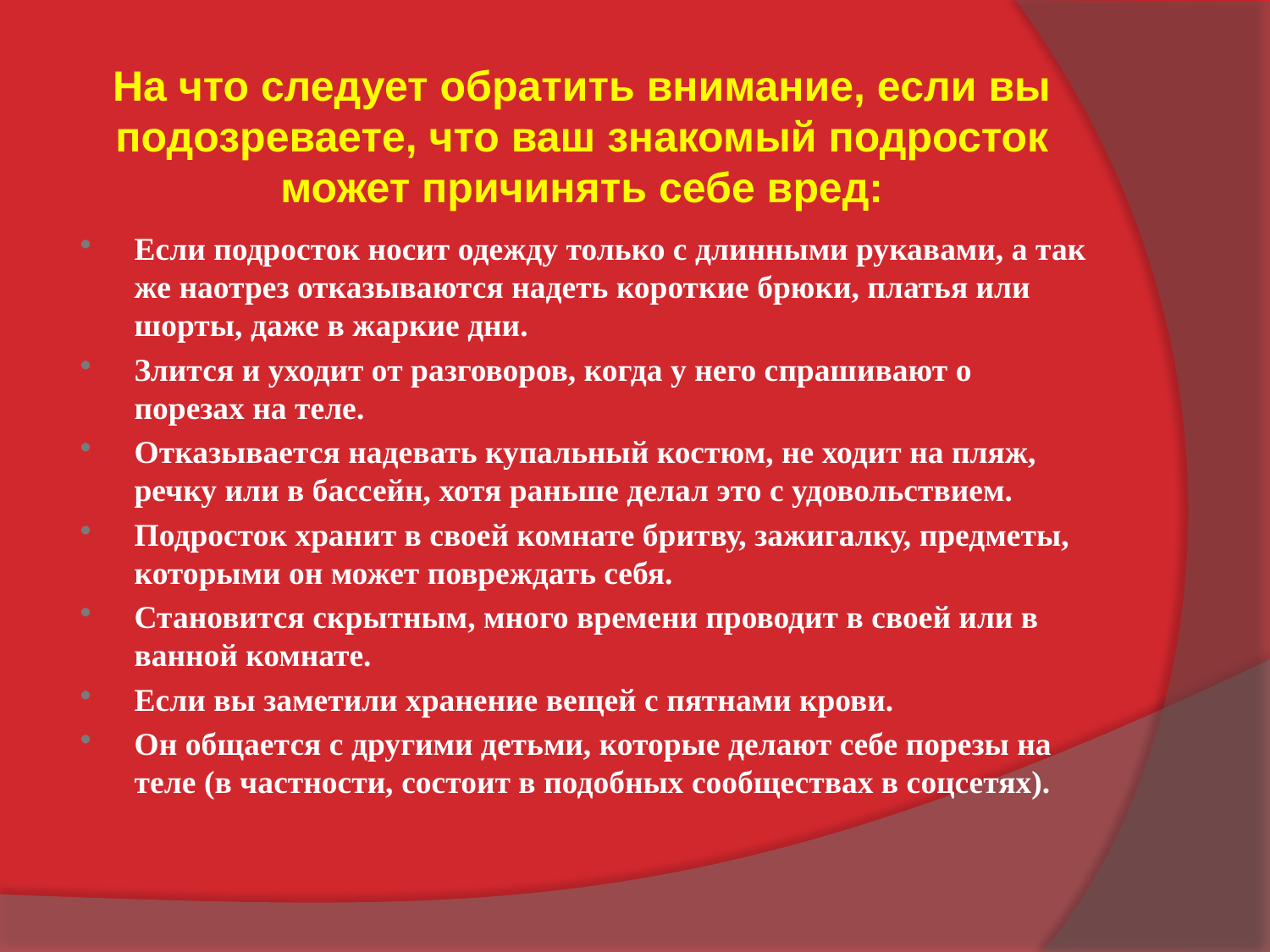

# На что следует обратить внимание, если вы подозреваете, что ваш знакомый подросток может причинять себе вред:
Если подросток носит одежду только с длинными рукавами, а так же наотрез отказываются надеть короткие брюки, платья или шорты, даже в жаркие дни.
Злится и уходит от разговоров, когда у него спрашивают о порезах на теле.
Отказывается надевать купальный костюм, не ходит на пляж, речку или в бассейн, хотя раньше делал это с удовольствием.
Подросток хранит в своей комнате бритву, зажигалку, предметы, которыми он может повреждать себя.
Становится скрытным, много времени проводит в своей или в ванной комнате.
Если вы заметили хранение вещей с пятнами крови.
Он общается с другими детьми, которые делают себе порезы на теле (в частности, состоит в подобных сообществах в соцсетях).